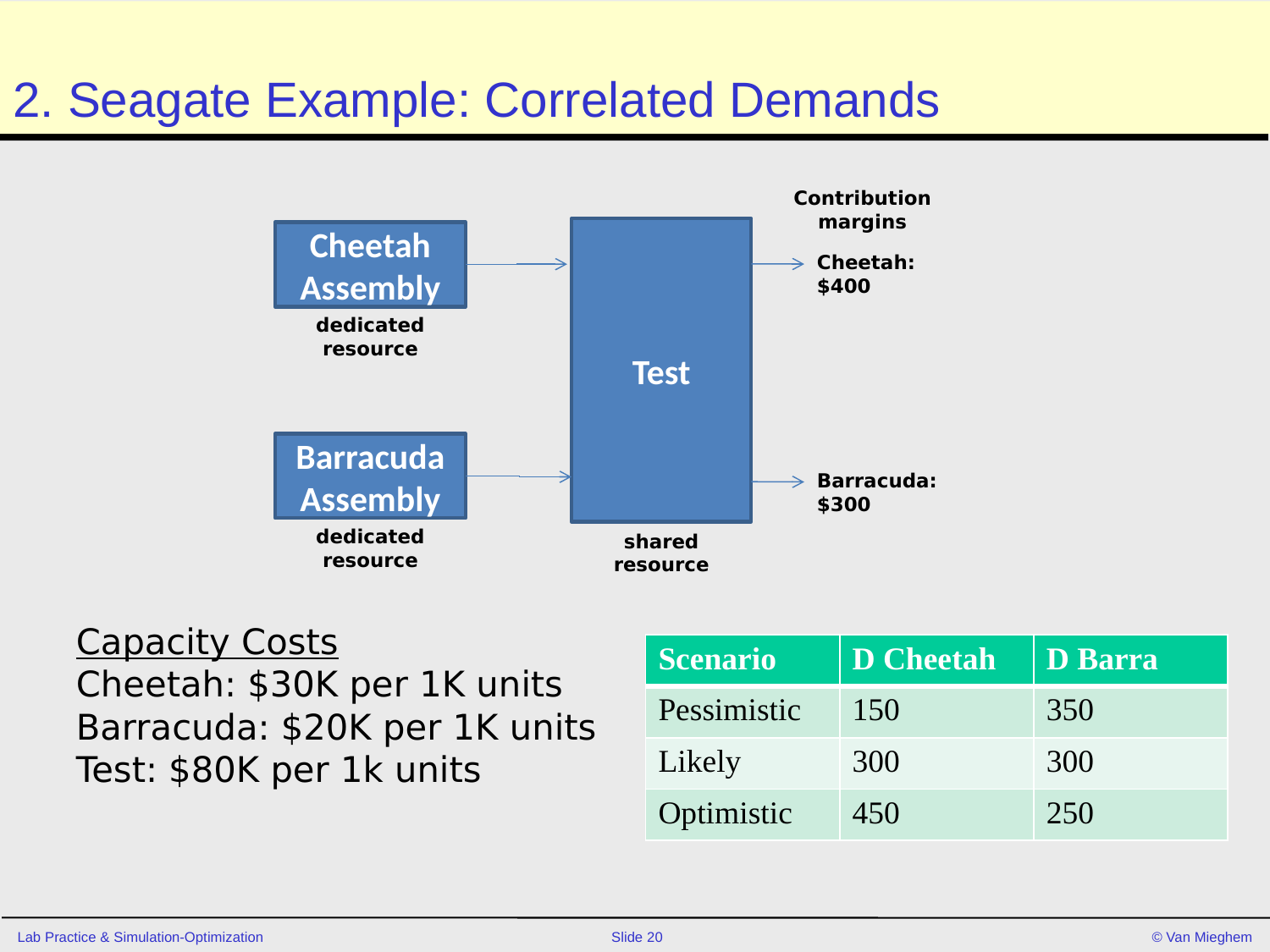

# 2. Seagate Example: Correlated Demands
Contribution margins
Test
Cheetah Assembly
Cheetah: $400
dedicated resource
Barracuda Assembly
Barracuda: $300
dedicated resource
shared resource
Capacity Costs
Cheetah: $30K per 1K units
Barracuda: $20K per 1K units
Test: $80K per 1k units

| Scenario | D Cheetah | D Barra |
| --- | --- | --- |
| Pessimistic | 150 | 350 |
| Likely | 300 | 300 |
| Optimistic | 450 | 250 |